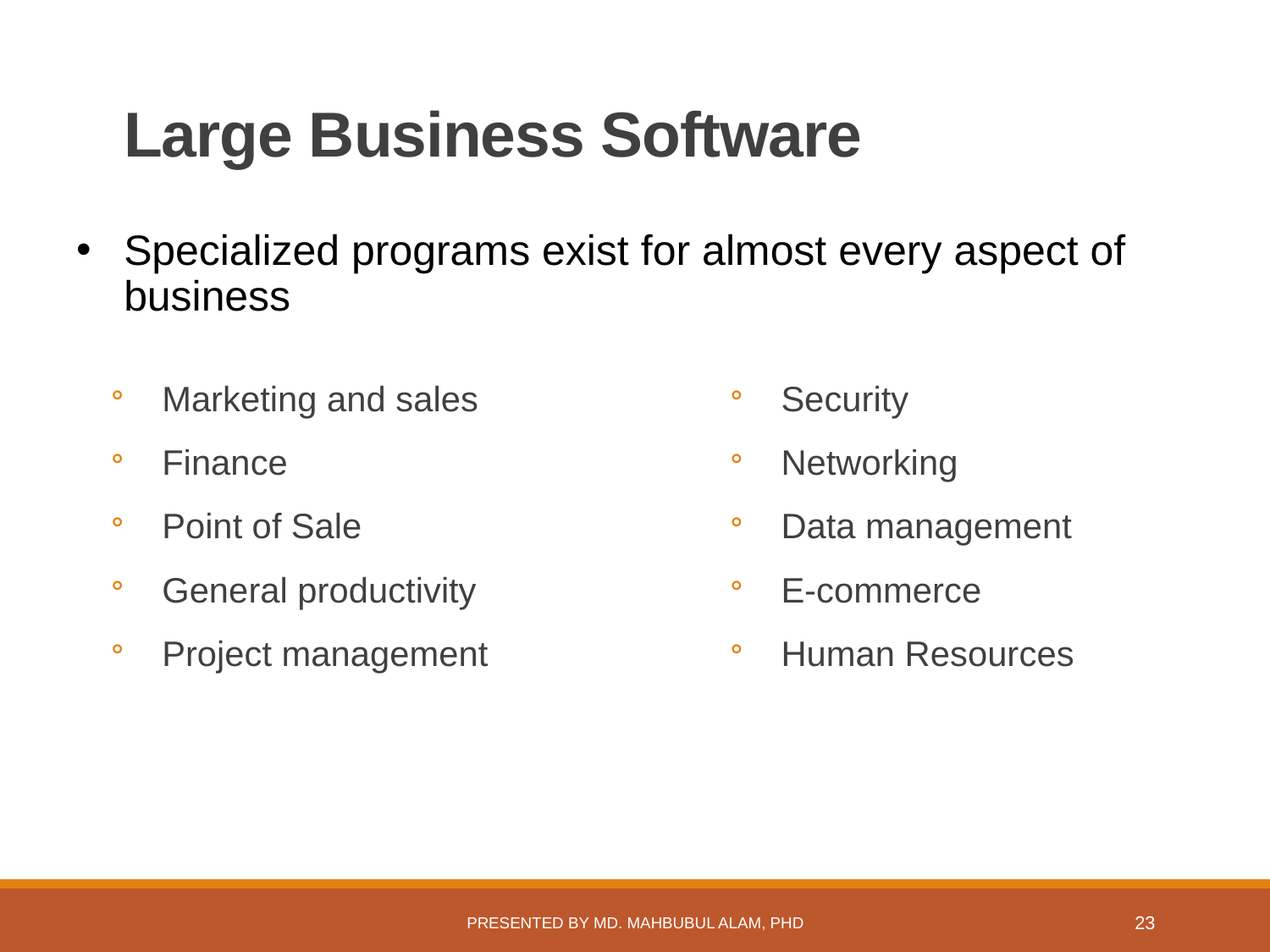

# Large Business Software
Specialized programs exist for almost every aspect of business
Marketing and sales
Finance
Point of Sale
General productivity
Project management

Security
Networking
Data management
E-commerce
Human Resources
Presented by Md. Mahbubul Alam, PhD
23